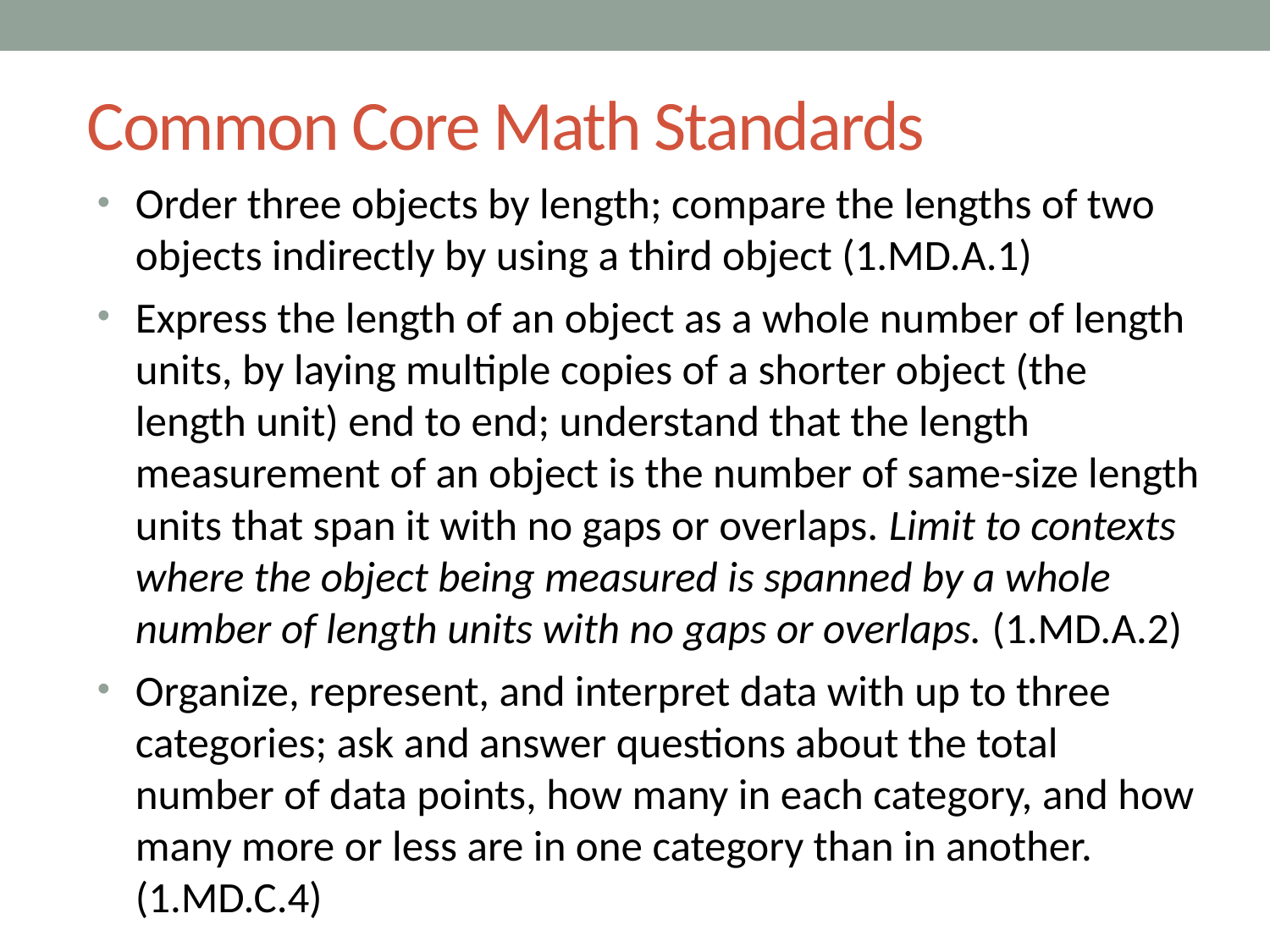

# Common Core Math Standards
Order three objects by length; compare the lengths of two objects indirectly by using a third object (1.MD.A.1)
Express the length of an object as a whole number of length units, by laying multiple copies of a shorter object (the length unit) end to end; understand that the length measurement of an object is the number of same-size length units that span it with no gaps or overlaps. Limit to contexts where the object being measured is spanned by a whole number of length units with no gaps or overlaps. (1.MD.A.2)
Organize, represent, and interpret data with up to three categories; ask and answer questions about the total number of data points, how many in each category, and how many more or less are in one category than in another. (1.MD.C.4)